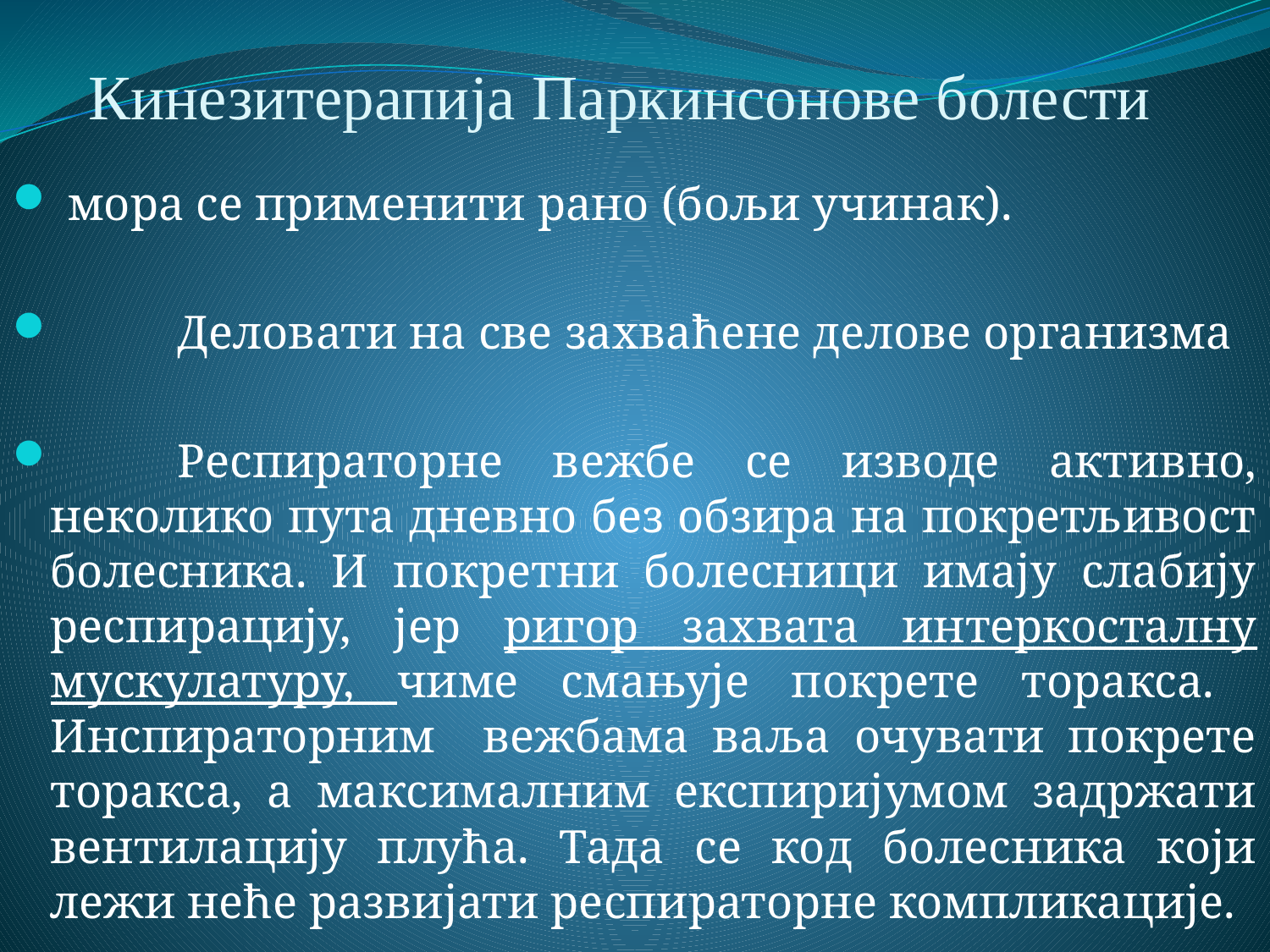

# Кинезитерапија Паркинсонове болести
 мора се применити рано (бољи учинак).

	Деловати на све захваћене делове организма

	Респираторне вежбе се изводе активно, неколико пута дневно без обзира на покретљивост болесника. И покретни болесници имају слабију респирацију, јер ригор захвата интеркосталну мускулатуру, чиме смањује покрете торакса.  Инспираторним  вежбама ваља очувати покрете торакса, а максималним експиријумом задржати вентилацију плућа. Тада се код болесника који лежи неће развијати респираторне компликације.